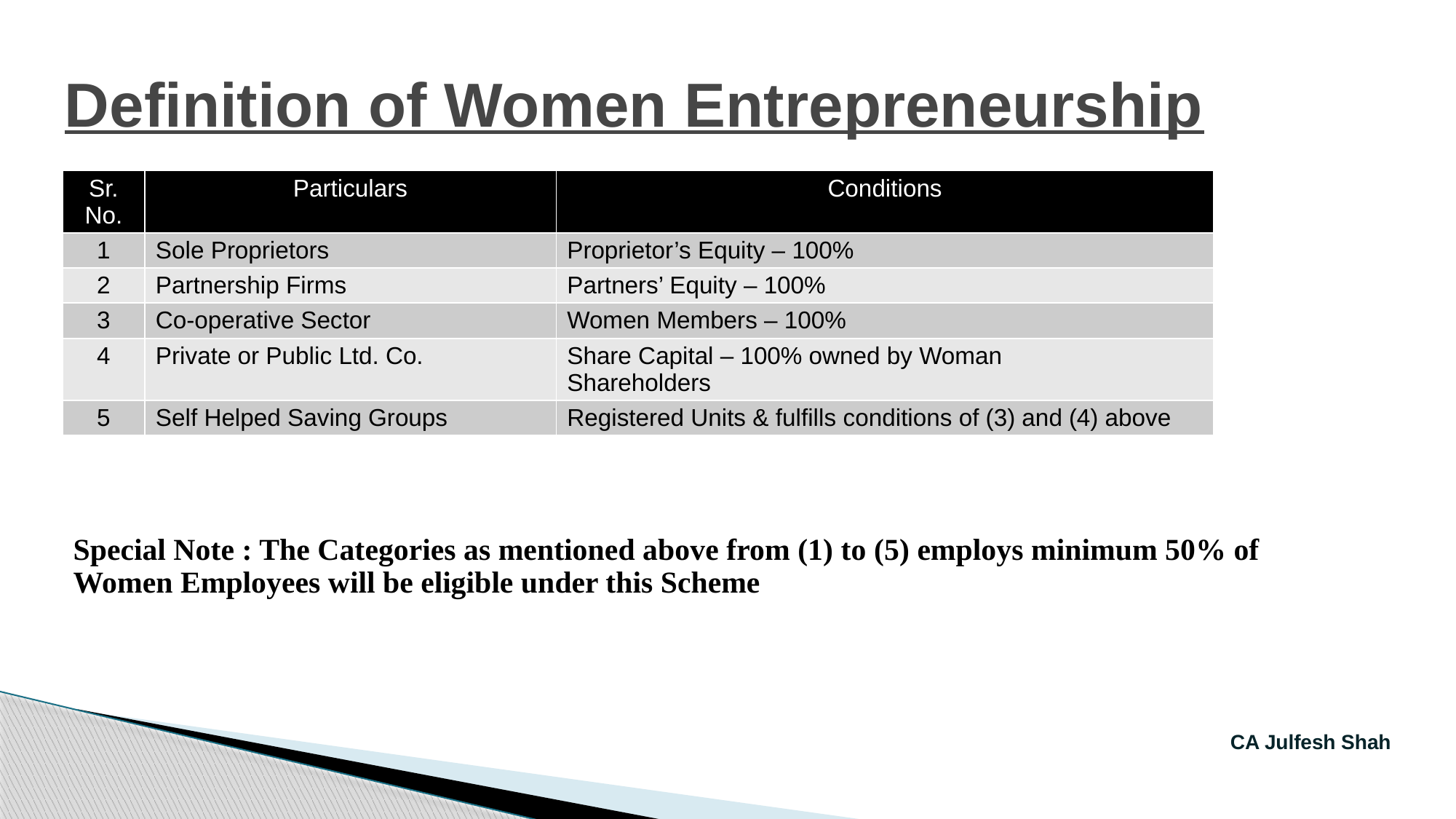

# Definition of Women Entrepreneurship
| Sr. No. | Particulars | Conditions |
| --- | --- | --- |
| 1 | Sole Proprietors | Proprietor’s Equity – 100% |
| 2 | Partnership Firms | Partners’ Equity – 100% |
| 3 | Co-operative Sector | Women Members – 100% |
| 4 | Private or Public Ltd. Co. | Share Capital – 100% owned by Woman Shareholders |
| 5 | Self Helped Saving Groups | Registered Units & fulfills conditions of (3) and (4) above |
Special Note : The Categories as mentioned above from (1) to (5) employs minimum 50% of Women Employees will be eligible under this Scheme
CA Julfesh Shah